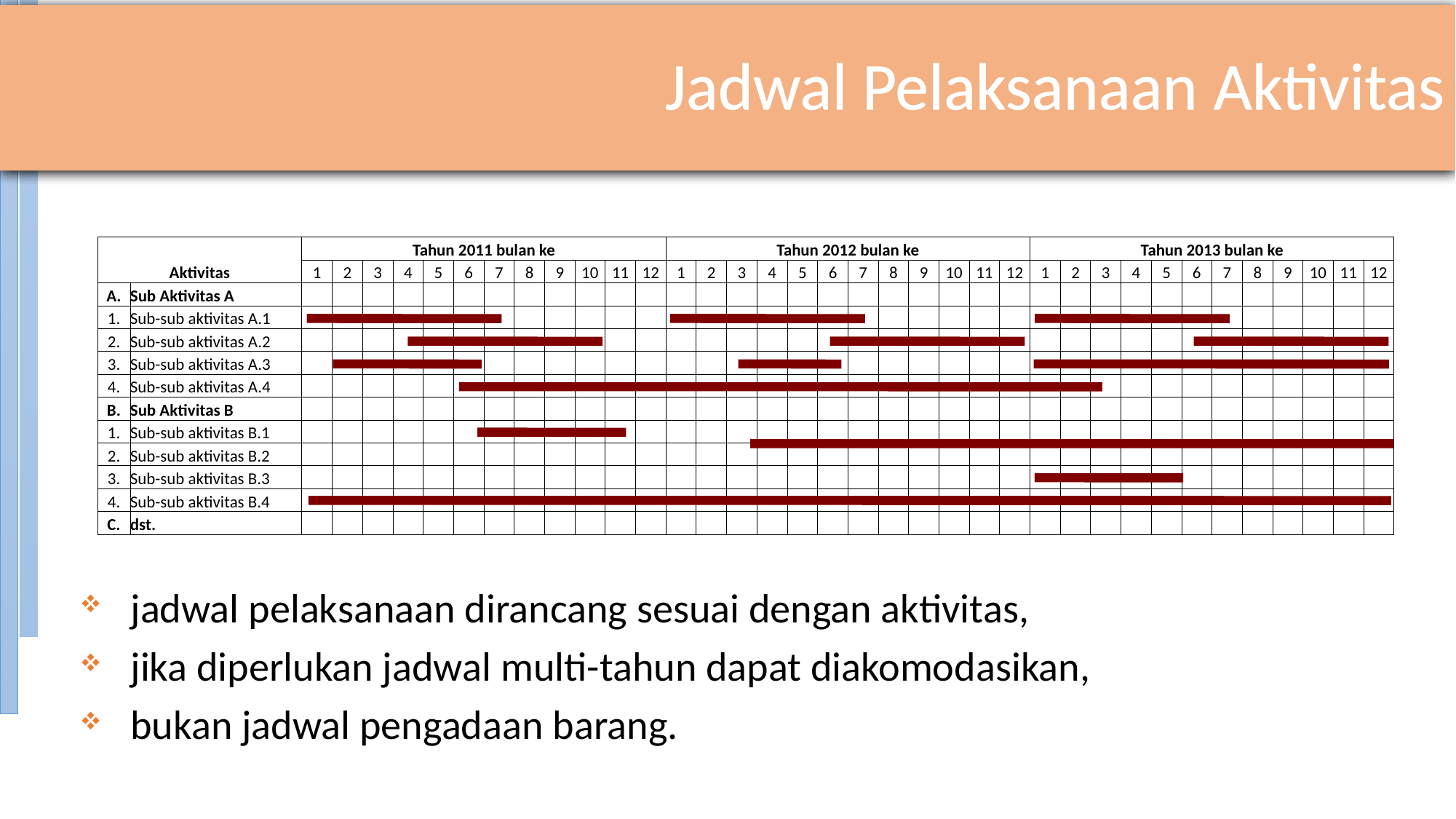

# Jadwal Pelaksanaan Aktivitas
| Aktivitas |  | Tahun 2011 bulan ke |  |  |  |  |  |  |  |  |  |  |  | Tahun 2012 bulan ke |  |  |  |  |  |  |  |  |  |  |  | Tahun 2013 bulan ke |  |  |  |  |  |  |  |  |  |  |  |
| --- | --- | --- | --- | --- | --- | --- | --- | --- | --- | --- | --- | --- | --- | --- | --- | --- | --- | --- | --- | --- | --- | --- | --- | --- | --- | --- | --- | --- | --- | --- | --- | --- | --- | --- | --- | --- | --- |
|  |  | 1 | 2 | 3 | 4 | 5 | 6 | 7 | 8 | 9 | 10 | 11 | 12 | 1 | 2 | 3 | 4 | 5 | 6 | 7 | 8 | 9 | 10 | 11 | 12 | 1 | 2 | 3 | 4 | 5 | 6 | 7 | 8 | 9 | 10 | 11 | 12 |
| A. | Sub Aktivitas A |  |  |  |  |  |  |  |  |  |  |  |  |  |  |  |  |  |  |  |  |  |  |  |  |  |  |  |  |  |  |  |  |  |  |  |  |
| 1. | Sub-sub aktivitas A.1 |  |  |  |  |  |  |  |  |  |  |  |  |  |  |  |  |  |  |  |  |  |  |  |  |  |  |  |  |  |  |  |  |  |  |  |  |
| 2. | Sub-sub aktivitas A.2 |  |  |  |  |  |  |  |  |  |  |  |  |  |  |  |  |  |  |  |  |  |  |  |  |  |  |  |  |  |  |  |  |  |  |  |  |
| 3. | Sub-sub aktivitas A.3 |  |  |  |  |  |  |  |  |  |  |  |  |  |  |  |  |  |  |  |  |  |  |  |  |  |  |  |  |  |  |  |  |  |  |  |  |
| 4. | Sub-sub aktivitas A.4 |  |  |  |  |  |  |  |  |  |  |  |  |  |  |  |  |  |  |  |  |  |  |  |  |  |  |  |  |  |  |  |  |  |  |  |  |
| B. | Sub Aktivitas B |  |  |  |  |  |  |  |  |  |  |  |  |  |  |  |  |  |  |  |  |  |  |  |  |  |  |  |  |  |  |  |  |  |  |  |  |
| 1. | Sub-sub aktivitas B.1 |  |  |  |  |  |  |  |  |  |  |  |  |  |  |  |  |  |  |  |  |  |  |  |  |  |  |  |  |  |  |  |  |  |  |  |  |
| 2. | Sub-sub aktivitas B.2 |  |  |  |  |  |  |  |  |  |  |  |  |  |  |  |  |  |  |  |  |  |  |  |  |  |  |  |  |  |  |  |  |  |  |  |  |
| 3. | Sub-sub aktivitas B.3 |  |  |  |  |  |  |  |  |  |  |  |  |  |  |  |  |  |  |  |  |  |  |  |  |  |  |  |  |  |  |  |  |  |  |  |  |
| 4. | Sub-sub aktivitas B.4 |  |  |  |  |  |  |  |  |  |  |  |  |  |  |  |  |  |  |  |  |  |  |  |  |  |  |  |  |  |  |  |  |  |  |  |  |
| C. | dst. |  |  |  |  |  |  |  |  |  |  |  |  |  |  |  |  |  |  |  |  |  |  |  |  |  |  |  |  |  |  |  |  |  |  |  |  |

jadwal pelaksanaan dirancang sesuai dengan aktivitas,
jika diperlukan jadwal multi-tahun dapat diakomodasikan,
bukan jadwal pengadaan barang.